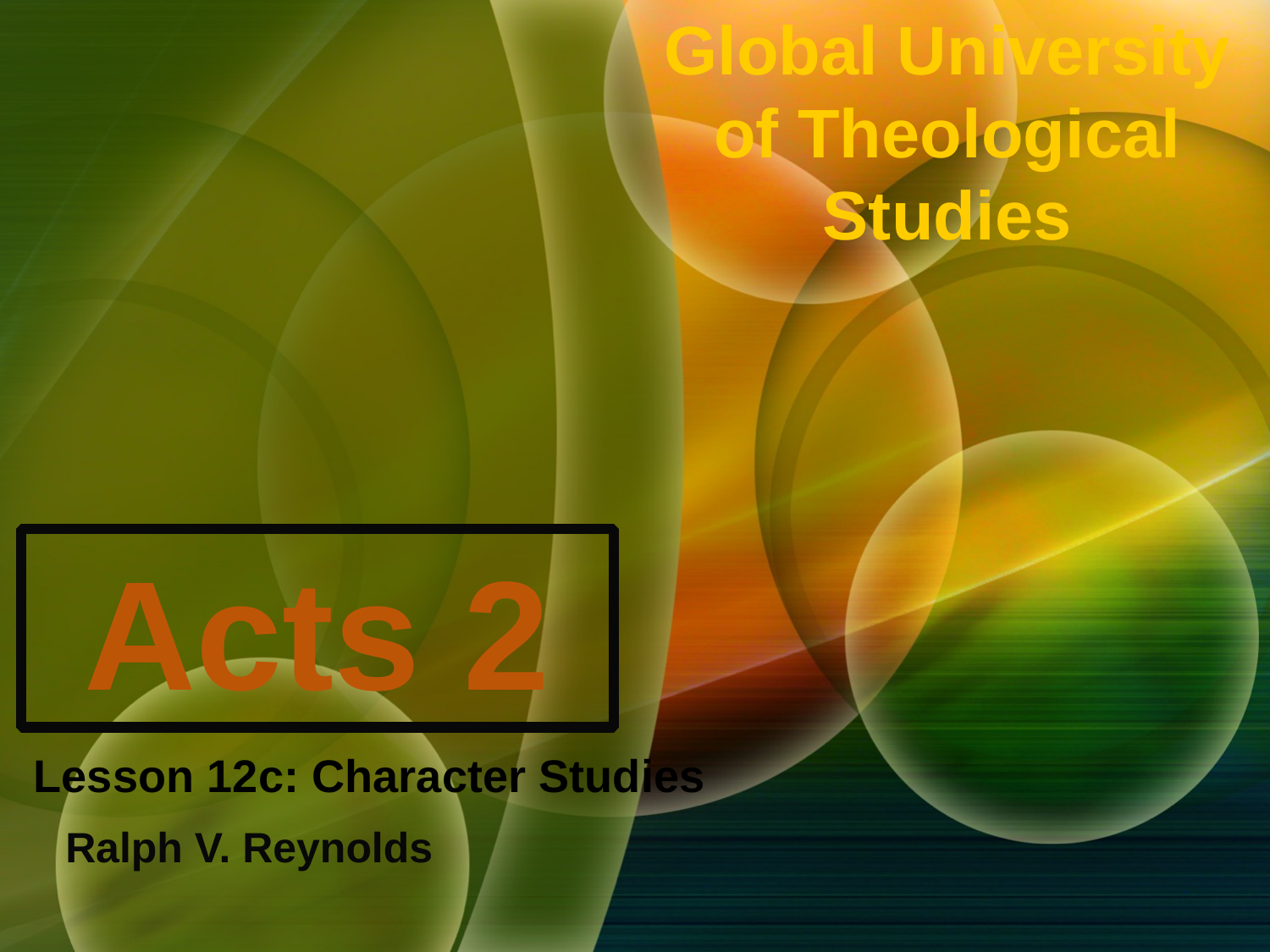

Global University of Theological Studies
Acts 2
Lesson 12c: Character Studies
Ralph V. Reynolds